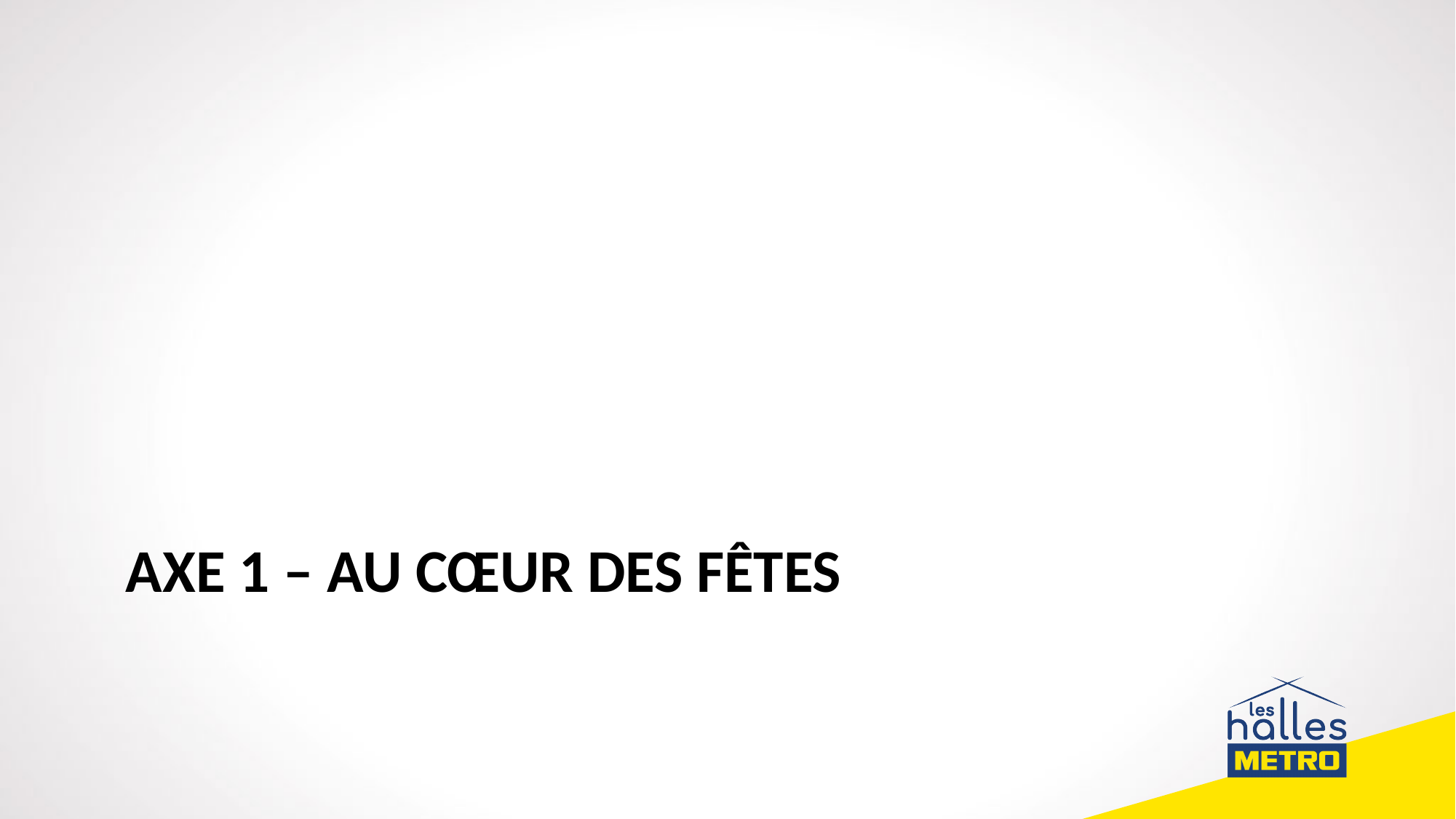

# Axe 1 – AU CŒUR DES FÊTES